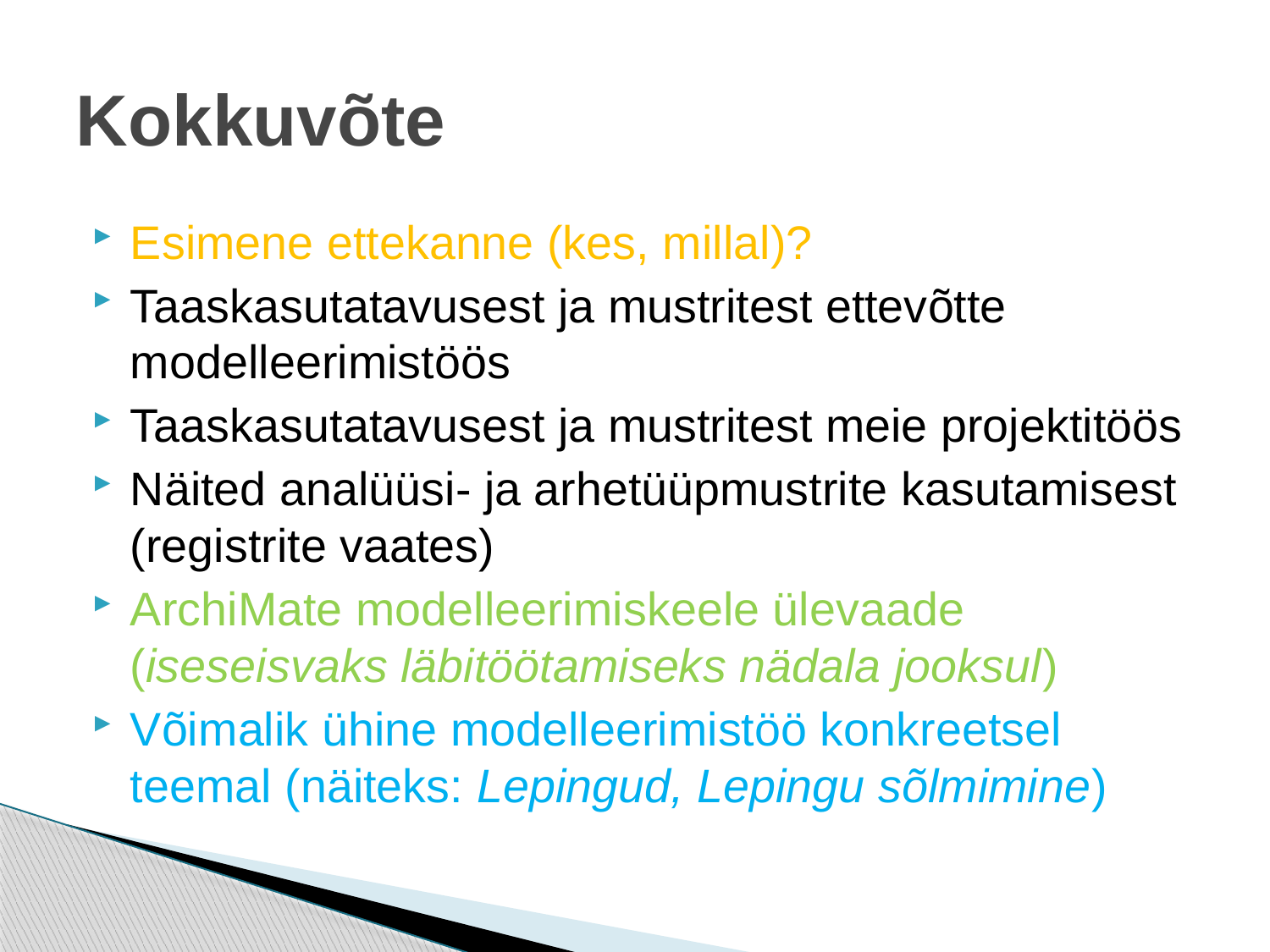

# Kokkuvõte
Esimene ettekanne (kes, millal)?
Taaskasutatavusest ja mustritest ettevõtte modelleerimistöös
Taaskasutatavusest ja mustritest meie projektitöös
Näited analüüsi- ja arhetüüpmustrite kasutamisest (registrite vaates)
ArchiMate modelleerimiskeele ülevaade (iseseisvaks läbitöötamiseks nädala jooksul)
Võimalik ühine modelleerimistöö konkreetsel teemal (näiteks: Lepingud, Lepingu sõlmimine)